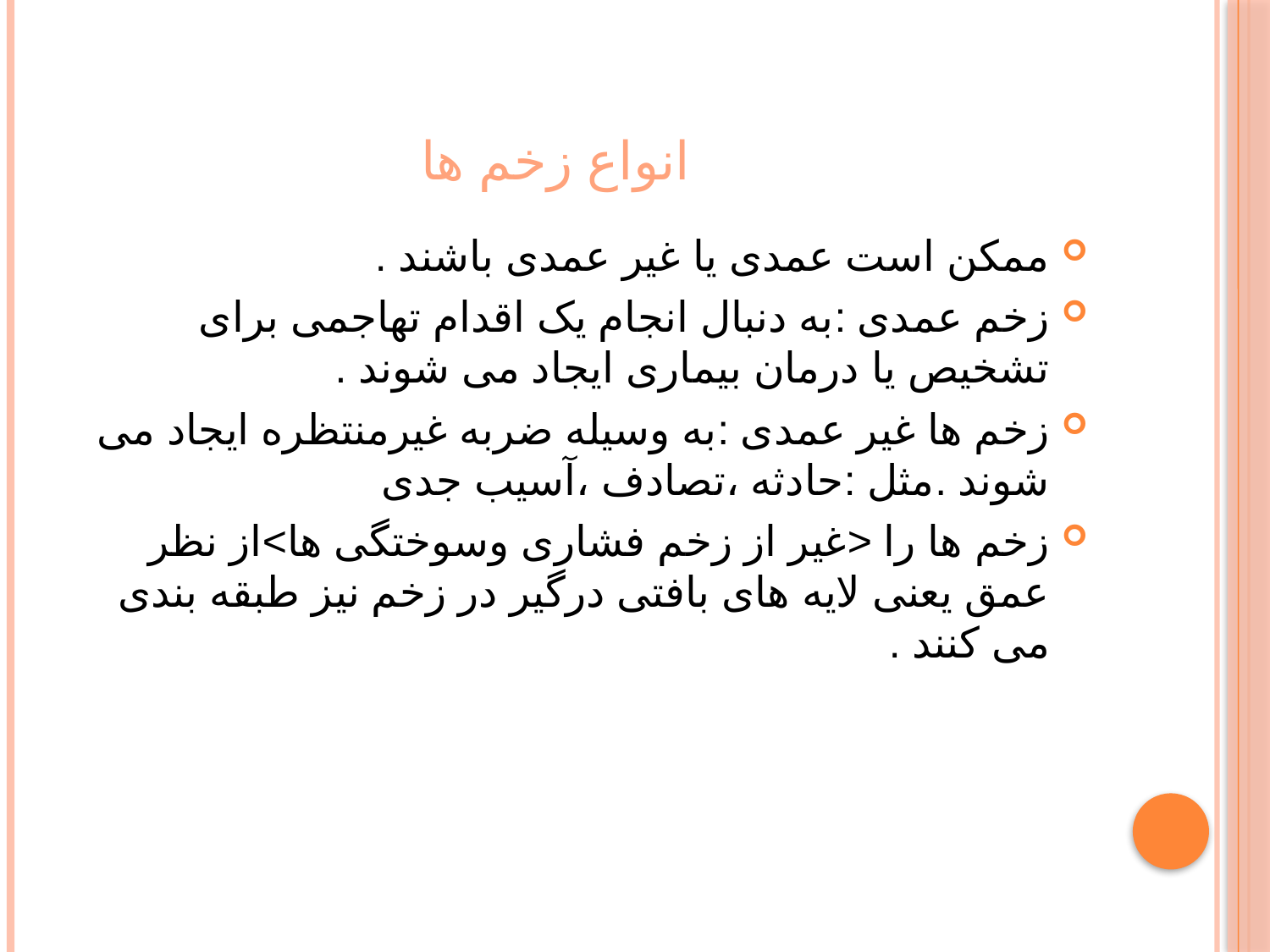

# انواع زخم ها
ممکن است عمدی یا غیر عمدی باشند .
زخم عمدی :به دنبال انجام یک اقدام تهاجمی برای تشخیص یا درمان بیماری ایجاد می شوند .
زخم ها غیر عمدی :به وسیله ضربه غیرمنتظره ایجاد می شوند .مثل :حادثه ،تصادف ،آسیب جدی
زخم ها را <غیر از زخم فشاری وسوختگی ها>از نظر عمق یعنی لایه های بافتی درگیر در زخم نیز طبقه بندی می کنند .